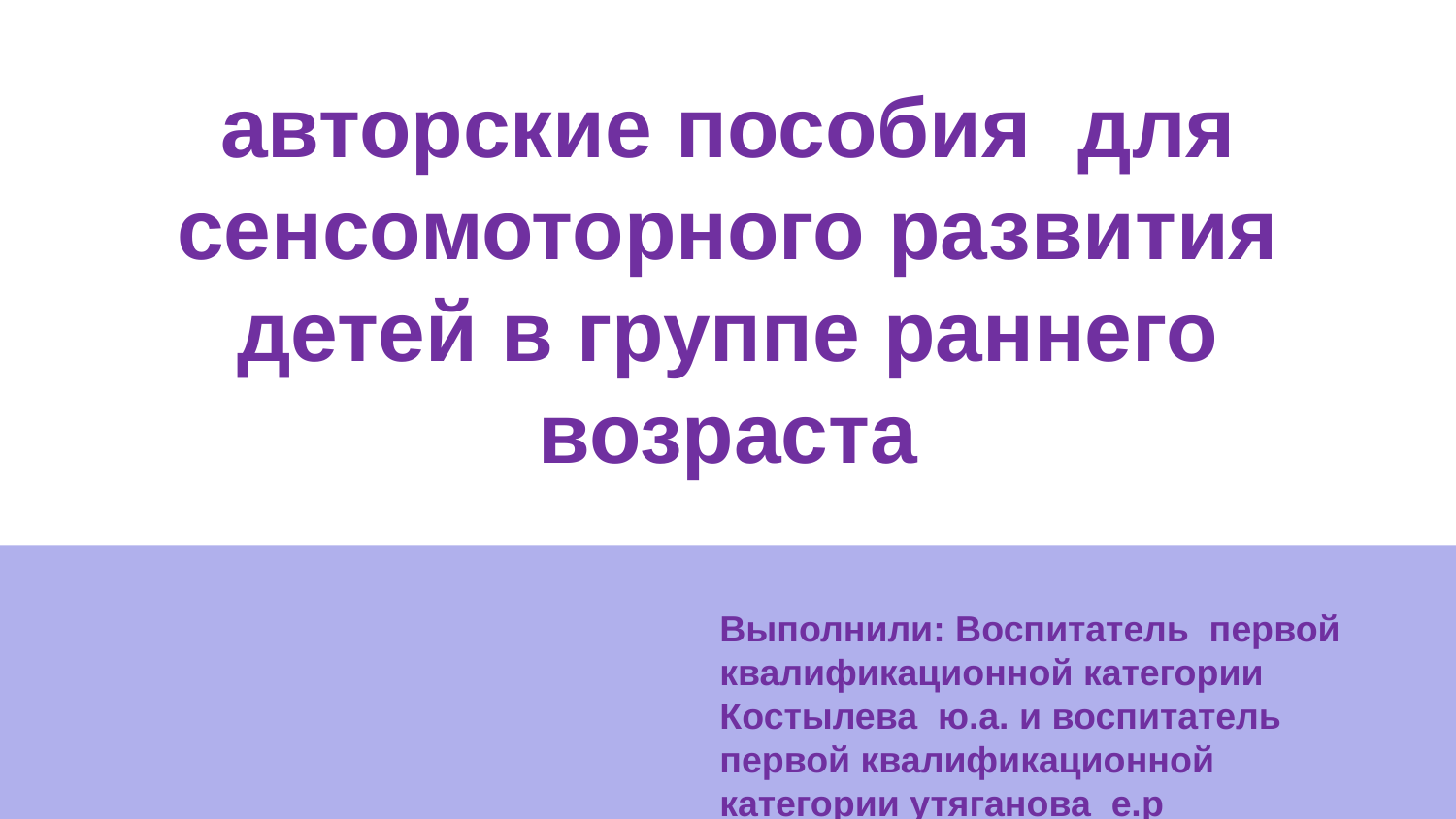

# авторские пособия  для сенсомоторного развития детей в группе раннего возраста
Выполнили: Воспитатель  первой квалификационной категории  Костылева  ю.а. и воспитатель первой квалификационной категории утяганова  е.р
мбдоу №60 «Теремок»